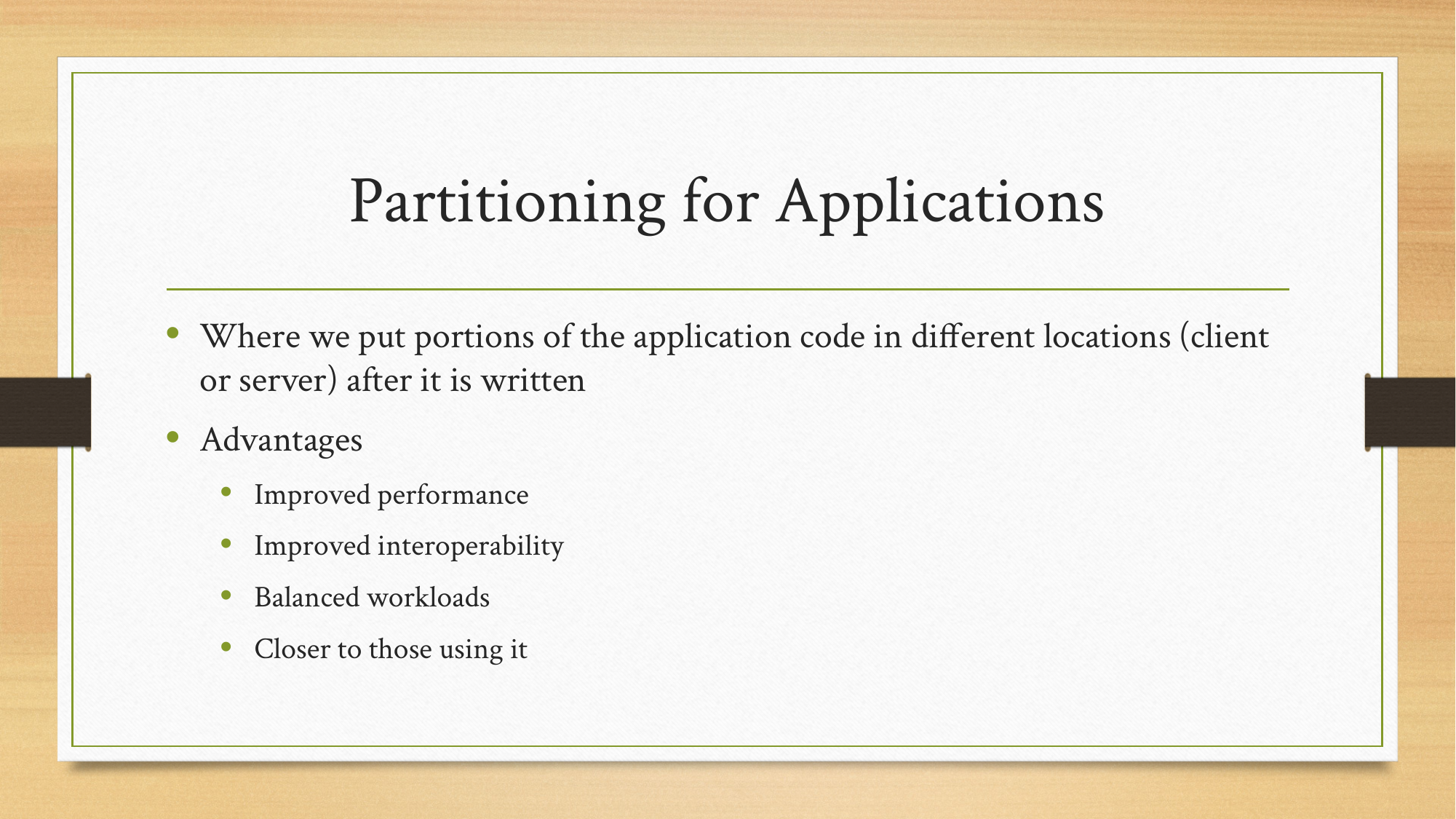

# Partitioning for Applications
Where we put portions of the application code in different locations (client or server) after it is written
Advantages
Improved performance
Improved interoperability
Balanced workloads
Closer to those using it